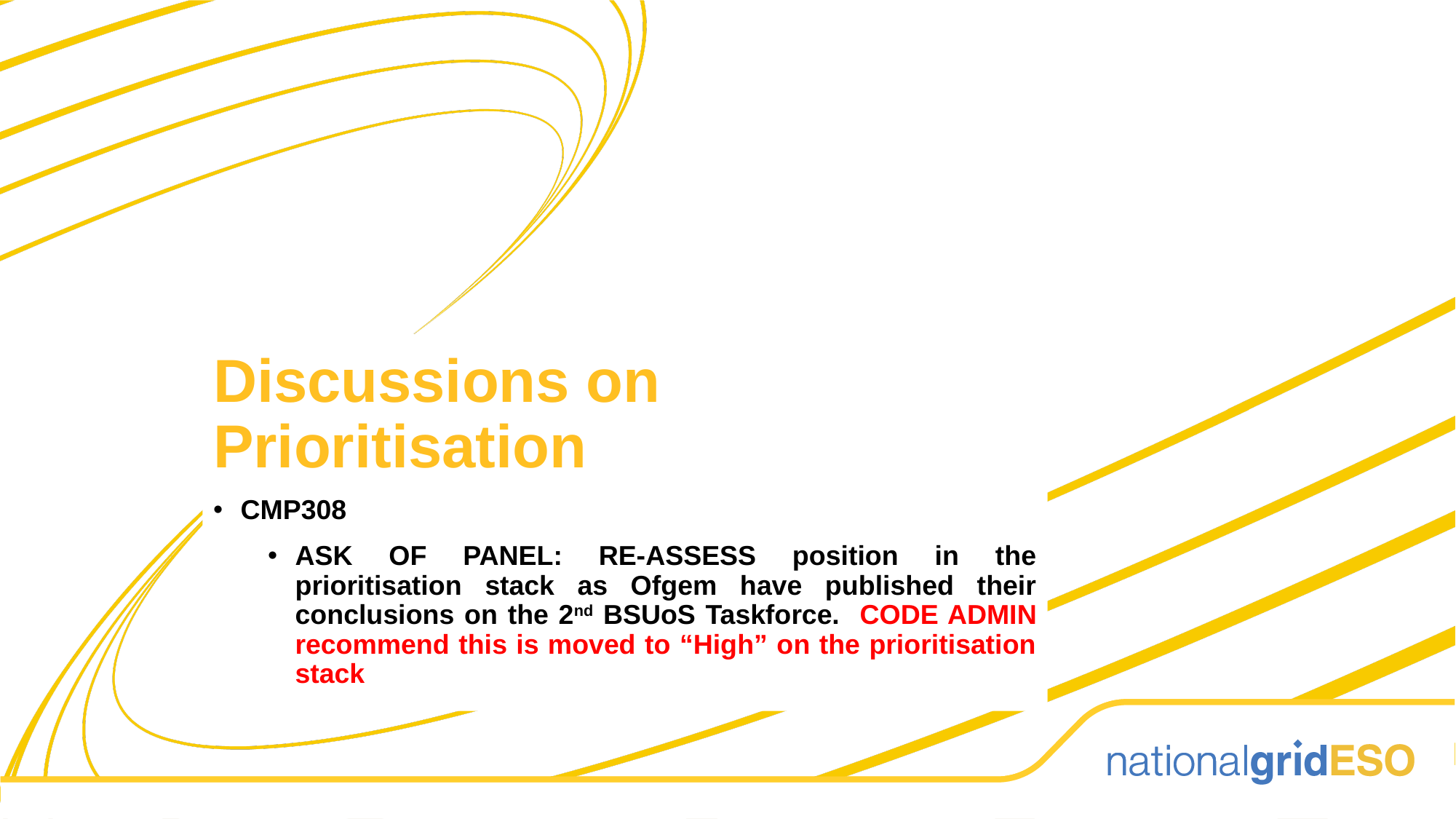

Discussions on Prioritisation
CMP308
ASK OF PANEL: RE-ASSESS position in the prioritisation stack as Ofgem have published their conclusions on the 2nd BSUoS Taskforce.  CODE ADMIN recommend this is moved to “High” on the prioritisation stack